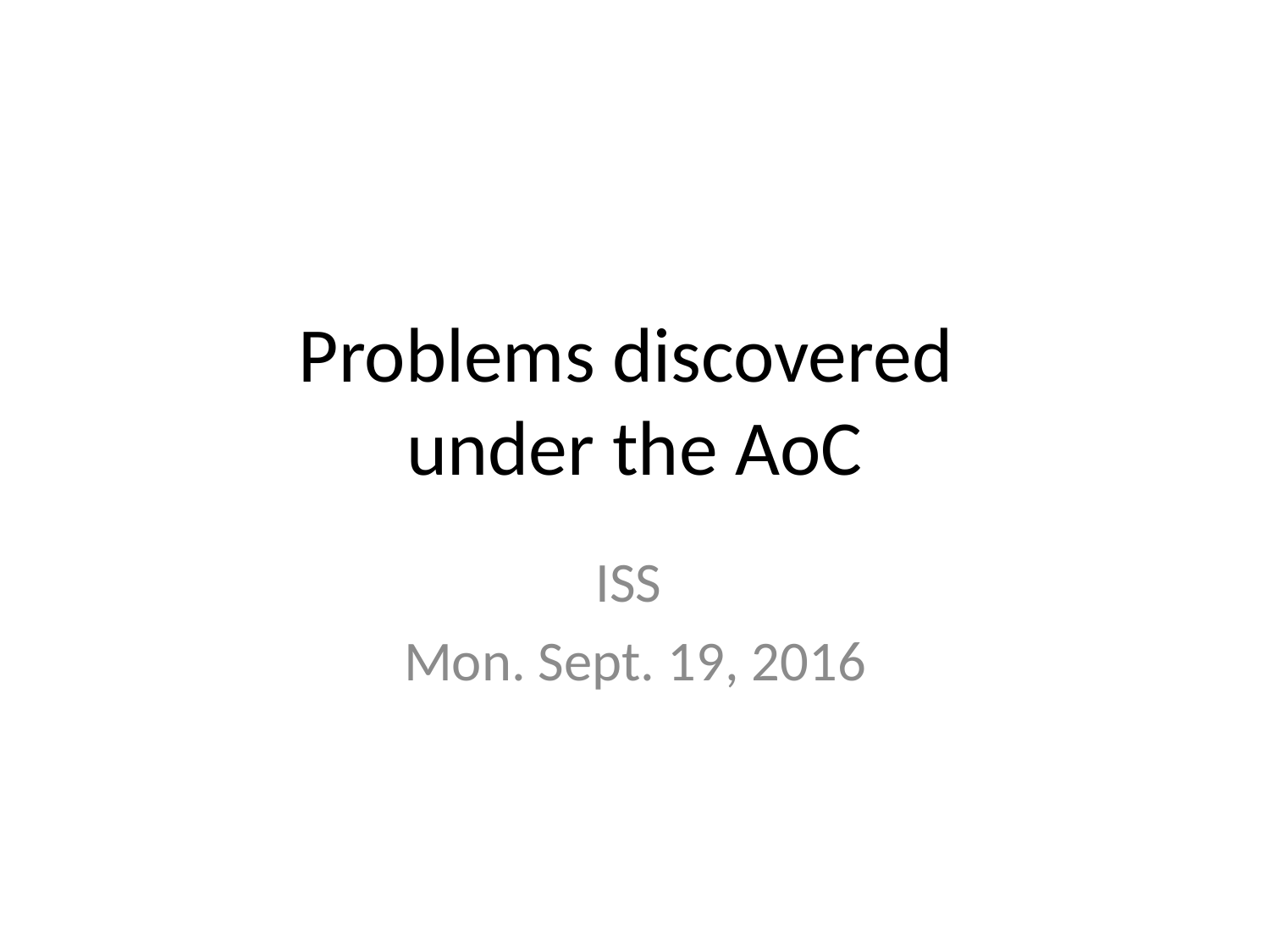

# Problems discovered under the AoC
ISS
Mon. Sept. 19, 2016